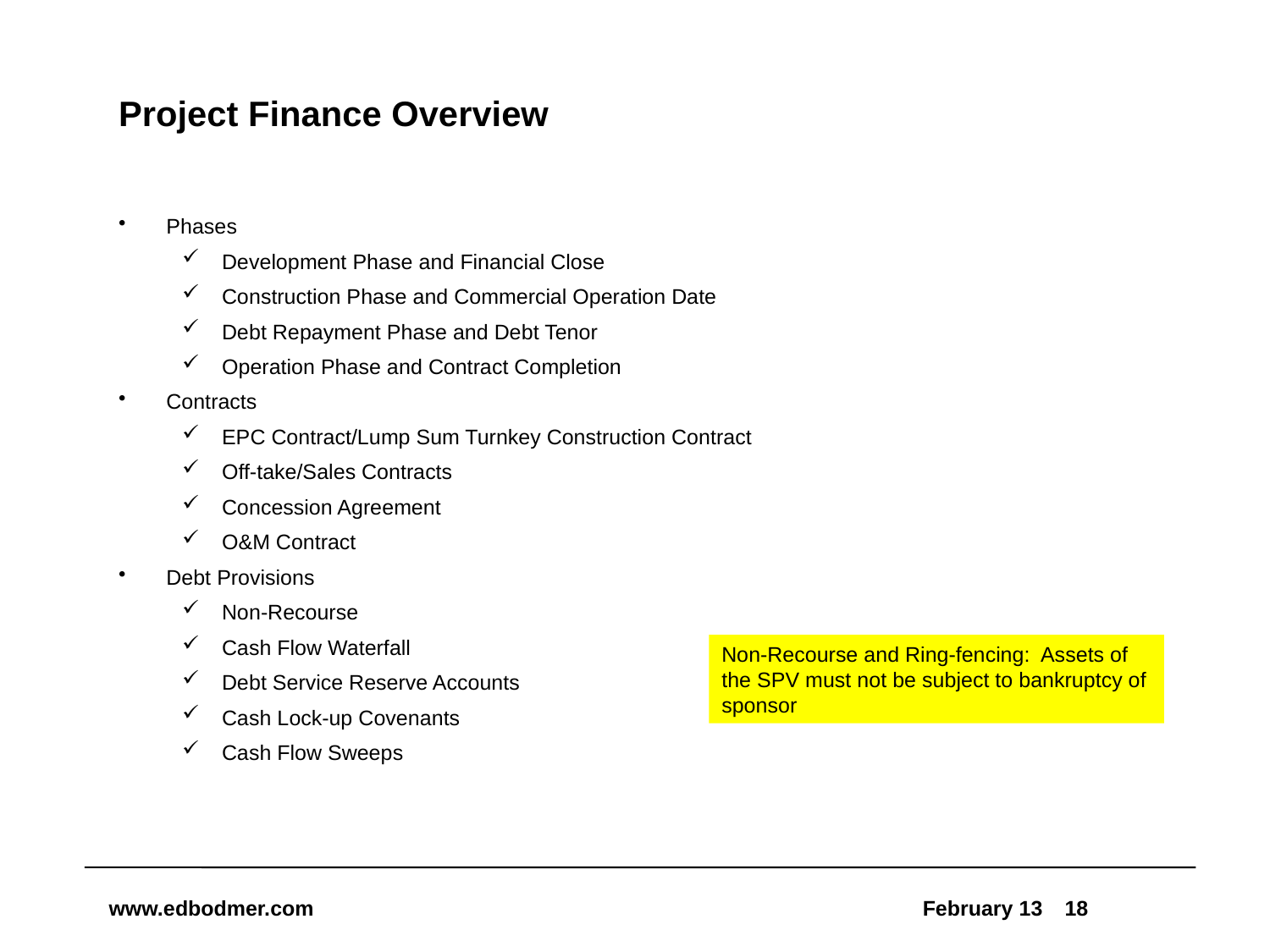

# Project Finance Overview
Phases
Development Phase and Financial Close
Construction Phase and Commercial Operation Date
Debt Repayment Phase and Debt Tenor
Operation Phase and Contract Completion
Contracts
EPC Contract/Lump Sum Turnkey Construction Contract
Off-take/Sales Contracts
Concession Agreement
O&M Contract
Debt Provisions
Non-Recourse
Cash Flow Waterfall
Debt Service Reserve Accounts
Cash Lock-up Covenants
Cash Flow Sweeps
Non-Recourse and Ring-fencing:  Assets of the SPV must not be subject to bankruptcy of sponsor